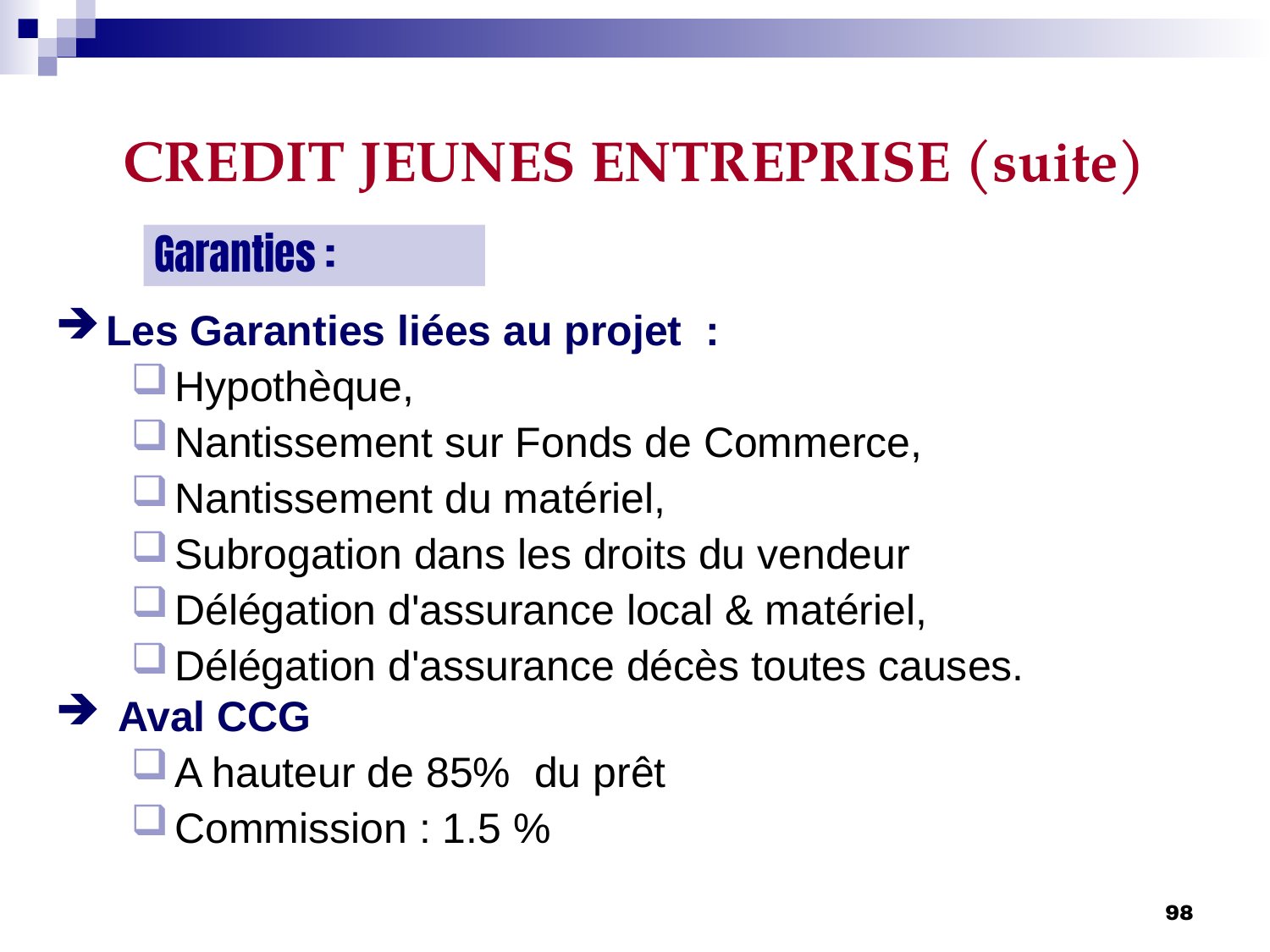

# CREDIT JEUNES ENTREPRISE (suite)
Garanties :
Les Garanties liées au projet  :
Hypothèque,
Nantissement sur Fonds de Commerce,
Nantissement du matériel,
Subrogation dans les droits du vendeur
Délégation d'assurance local & matériel,
Délégation d'assurance décès toutes causes.
 Aval CCG
A hauteur de 85%  du prêt
Commission : 1.5 %
98